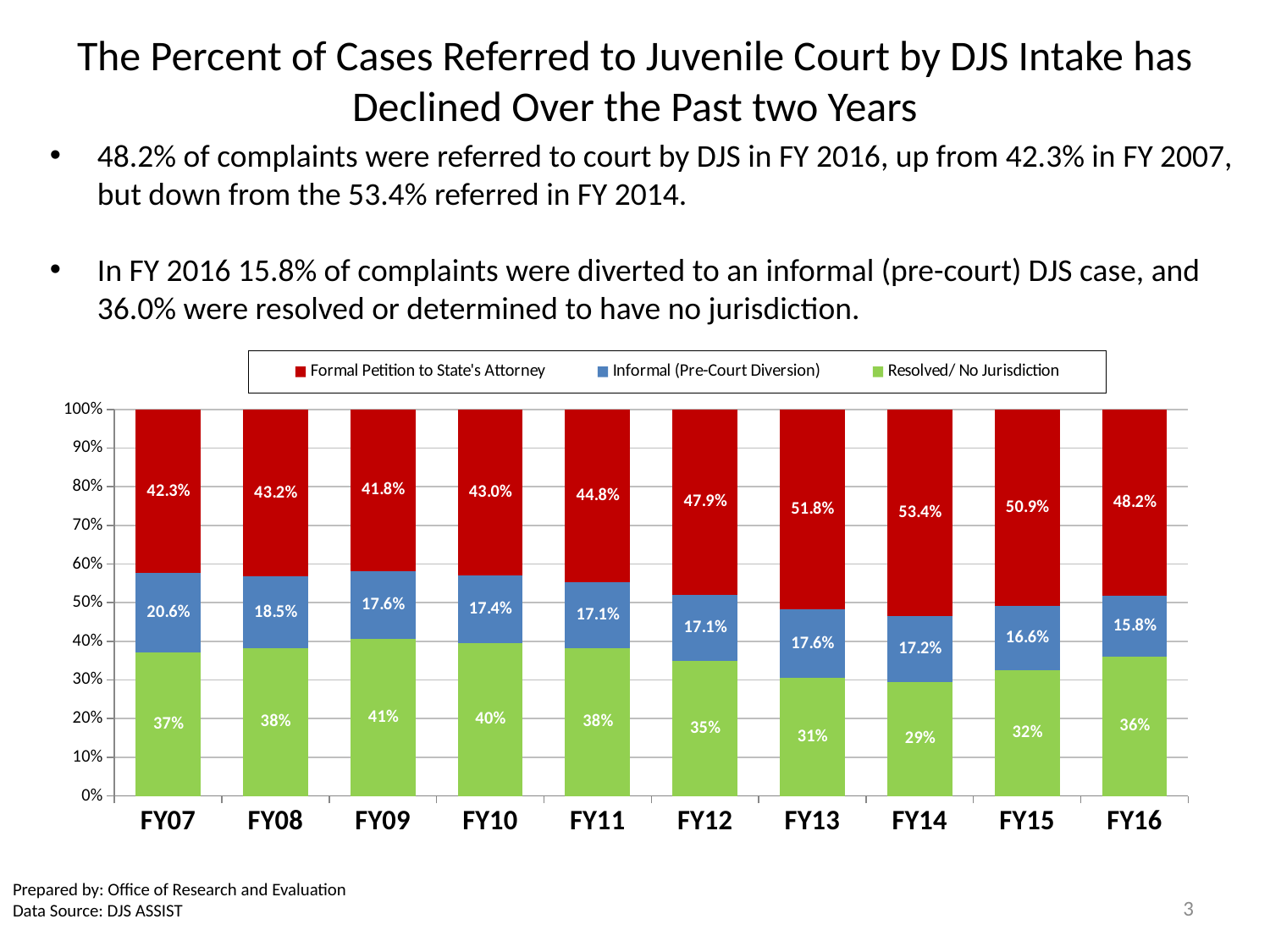

# The Percent of Cases Referred to Juvenile Court by DJS Intake has Declined Over the Past two Years

48.2% of complaints were referred to court by DJS in FY 2016, up from 42.3% in FY 2007, but down from the 53.4% referred in FY 2014.

In FY 2016 15.8% of complaints were diverted to an informal (pre-court) DJS case, and 36.0% were resolved or determined to have no jurisdiction.

### Chart

| Category | Resolved/ No Jurisdiction | Informal (Pre-Court Diversion) | Formal Petition to State's Attorney |
|---|---|---|---|
| FY16 | 0.36022296544035676 | 0.15785953177257525 | 0.481917502787068 |
| FY15 | 0.3245329693764395 | 0.16616906935084877 | 0.5092979612727118 |
| FY14 | 0.2942065892089766 | 0.17201177781314658 | 0.5337816329778768 |
| FY13 | 0.3063157894736842 | 0.17611615245009074 | 0.5175680580762251 |
| FY12 | 0.3501833500015153 | 0.17068218322877837 | 0.47913446676970634 |
| FY11 | 0.38137058101929294 | 0.17096018735362997 | 0.44766923162707706 |
| FY10 | 0.3957943925233645 | 0.17410231185440236 | 0.43010329562223315 |
| FY09 | 0.40618347903362473 | 0.17568768470870275 | 0.4181288362576725 |
| FY08 | 0.3823615702075224 | 0.18532282355702467 | 0.4323156062354529 |
| FY07 | 0.3706513874494006 | 0.20609343528169427 | 0.4232551772689051 |
Prepared by: Office of Research and Evaluation
Data Source: DJS ASSIST
3